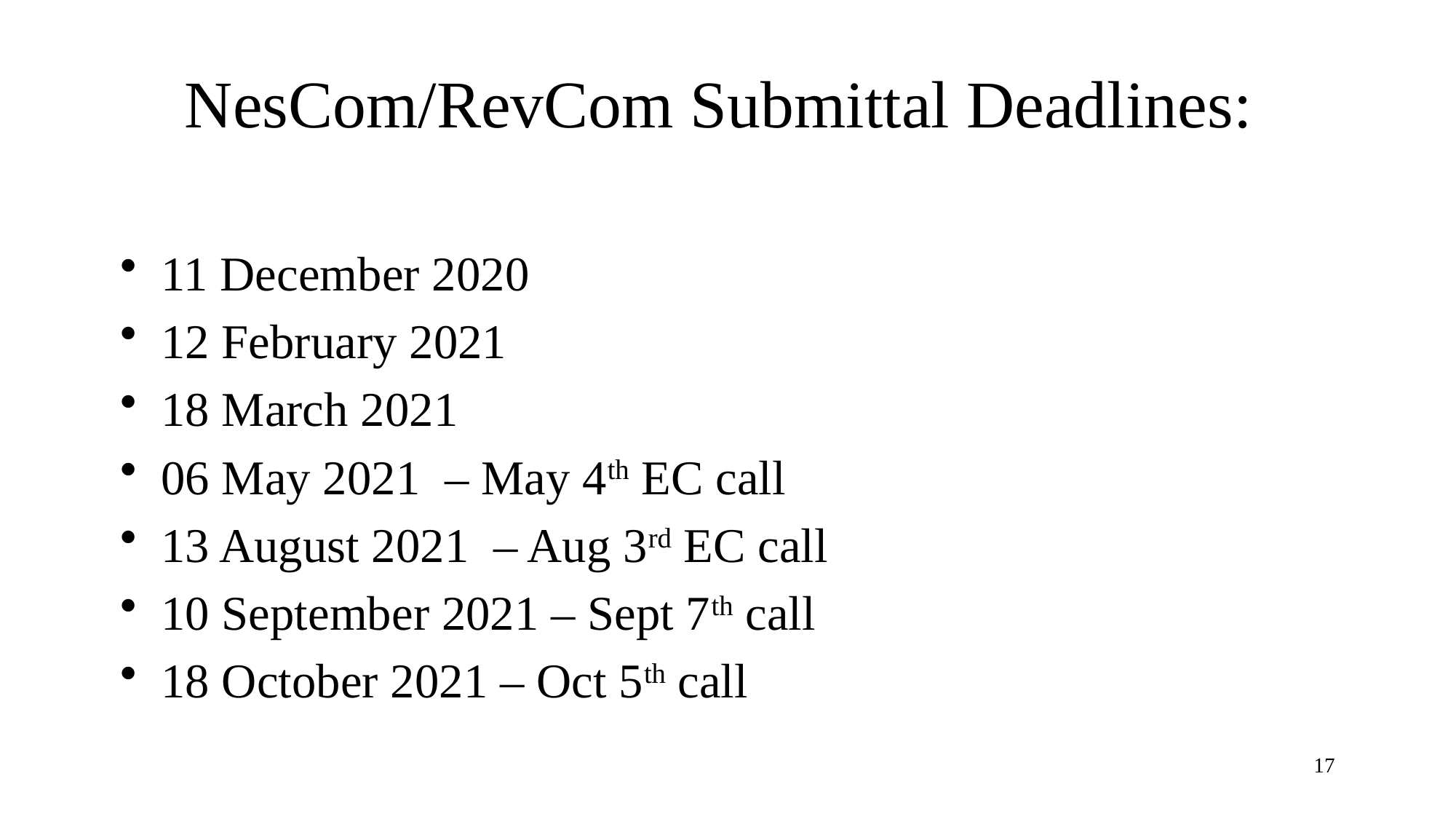

# NesCom/RevCom Submittal Deadlines:
11 December 2020
12 February 2021
18 March 2021
06 May 2021  – May 4th EC call
13 August 2021  – Aug 3rd EC call
10 September 2021 – Sept 7th call
18 October 2021 – Oct 5th call
17